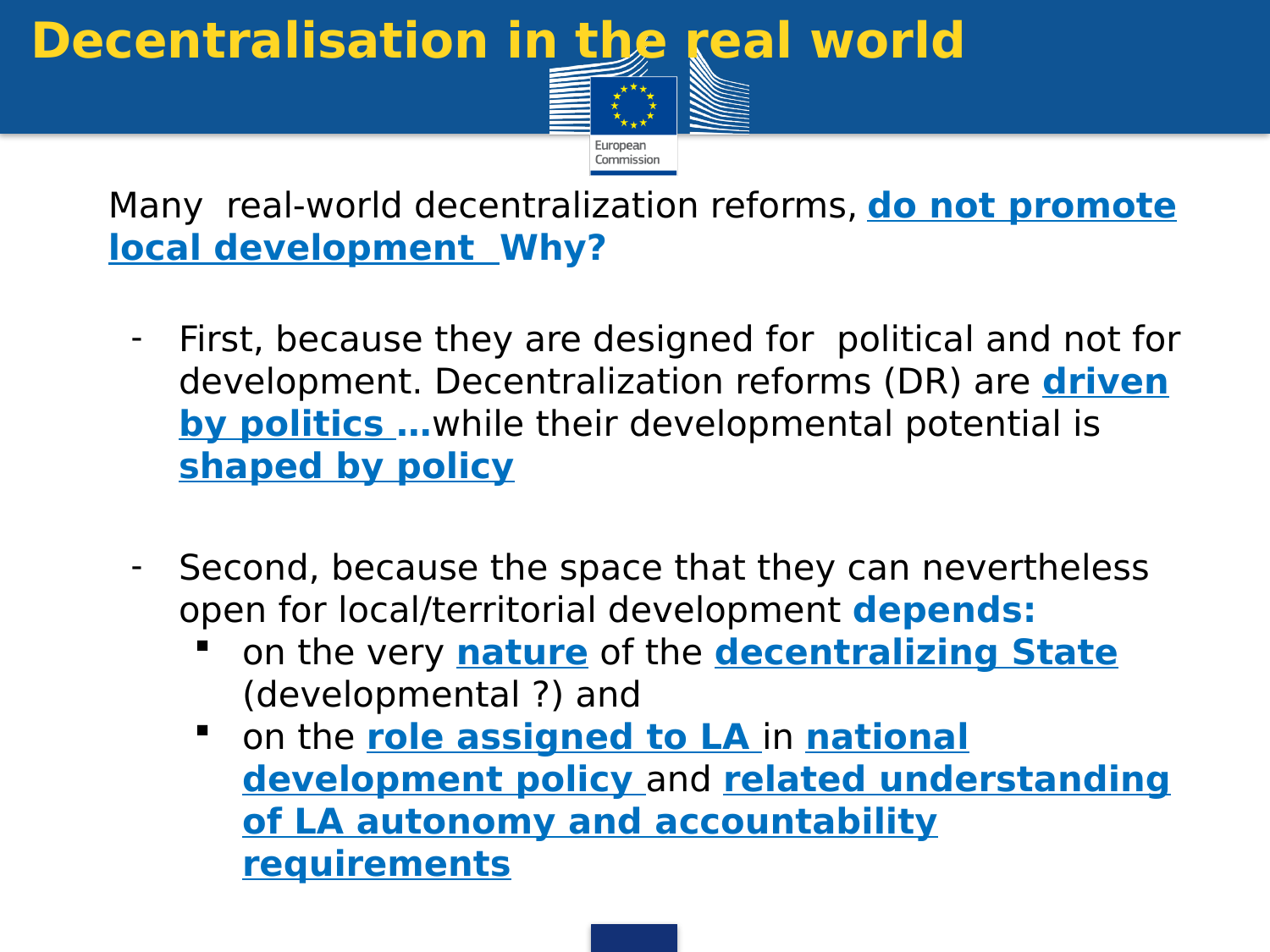

Decentralisation in the real world
Many  real-world decentralization reforms, do not promote local development  Why?

First, because they are designed for  political and not for development. Decentralization reforms (DR) are driven by politics …while their developmental potential is shaped by policy

Second, because the space that they can nevertheless open for local/territorial development depends:
on the very nature of the decentralizing State (developmental ?) and
on the role assigned to LA in national development policy and related understanding of LA autonomy and accountability requirements